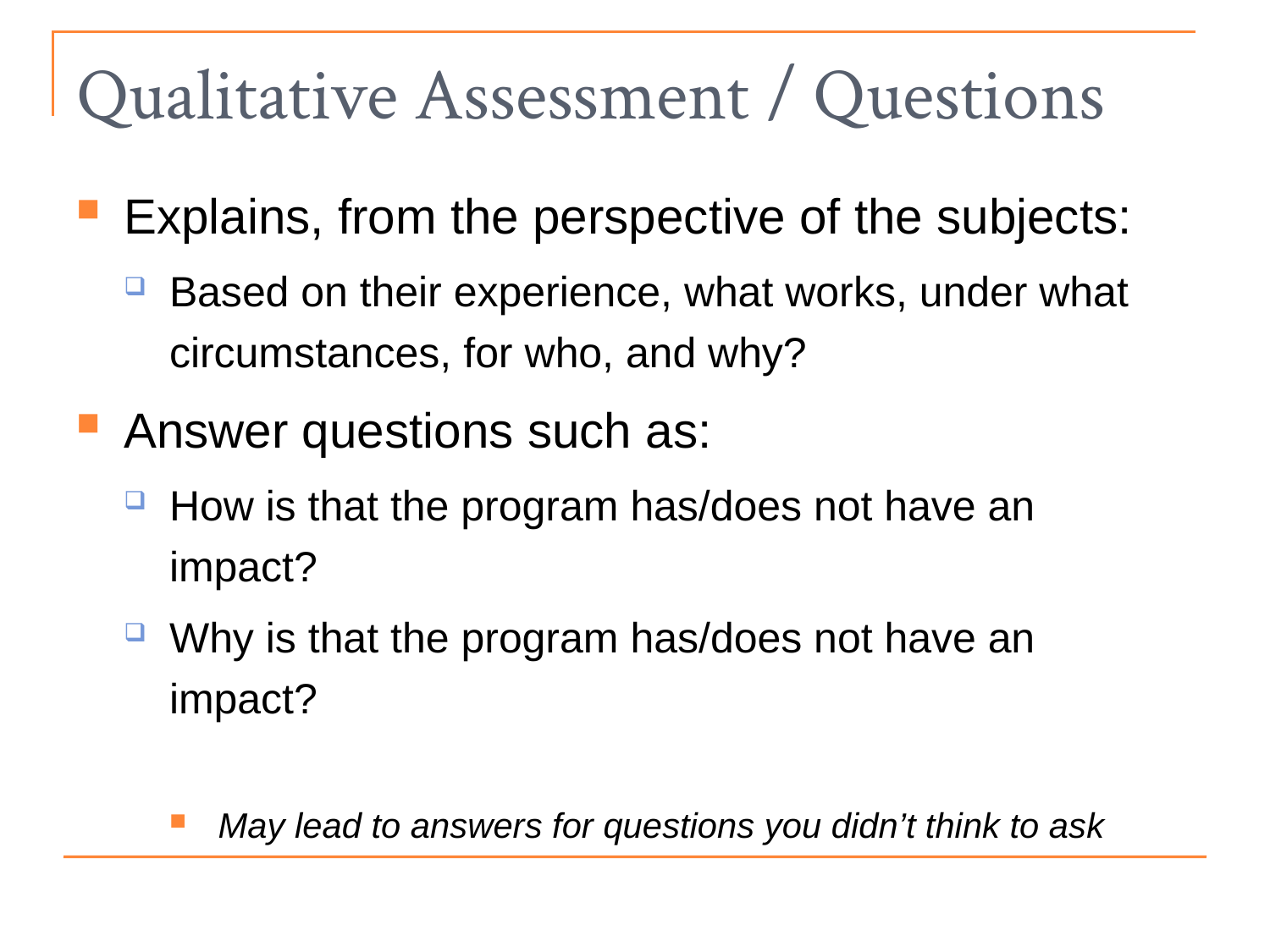

# Qualitative Assessment / Questions
Explains, from the perspective of the subjects:
Based on their experience, what works, under what circumstances, for who, and why?
Answer questions such as:
How is that the program has/does not have an impact?
Why is that the program has/does not have an impact?

May lead to answers for questions you didn’t think to ask